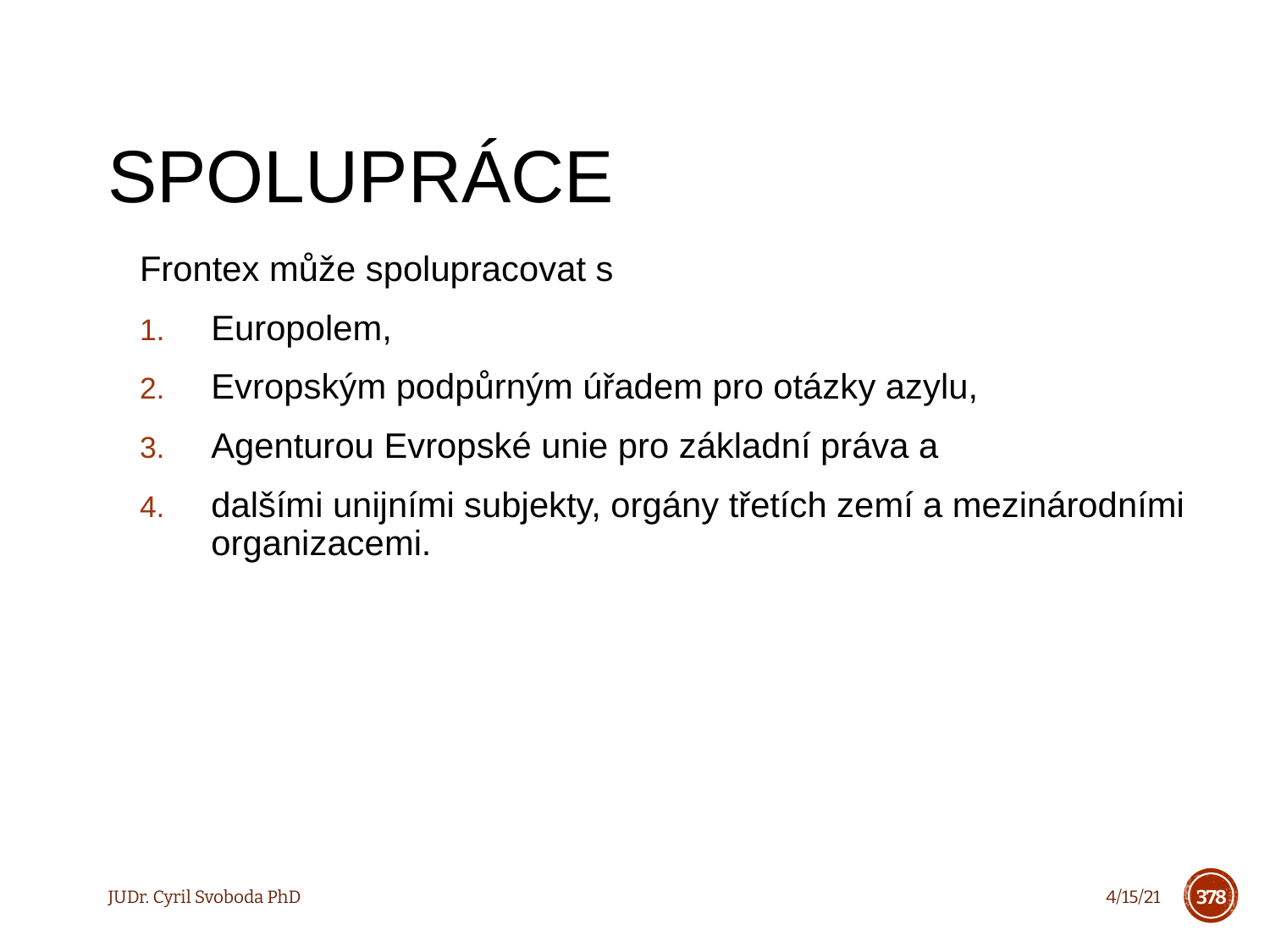

# Spolupráce
Frontex může spolupracovat s
Europolem,
Evropským podpůrným úřadem pro otázky azylu,
Agenturou Evropské unie pro základní práva a
dalšími unijními subjekty, orgány třetích zemí a mezinárodními organizacemi.

JUDr. Cyril Svoboda PhD
4/15/21
378